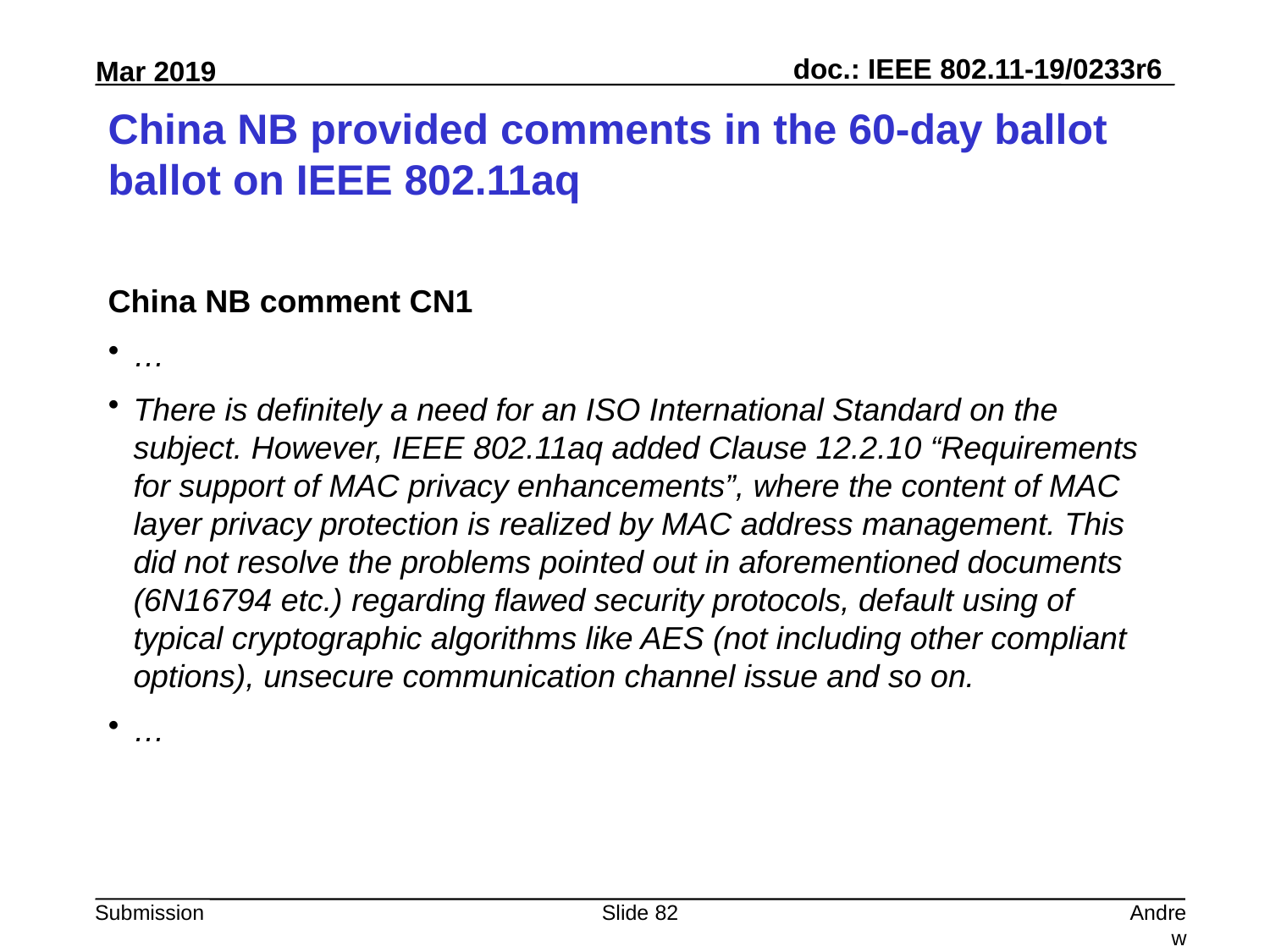

# China NB provided comments in the 60-day ballot ballot on IEEE 802.11aq
China NB comment CN1
…
There is definitely a need for an ISO International Standard on the subject. However, IEEE 802.11aq added Clause 12.2.10 “Requirements for support of MAC privacy enhancements”, where the content of MAC layer privacy protection is realized by MAC address management. This did not resolve the problems pointed out in aforementioned documents (6N16794 etc.) regarding flawed security protocols, default using of typical cryptographic algorithms like AES (not including other compliant options), unsecure communication channel issue and so on.
…
Slide 82
Andrew Myles, Cisco